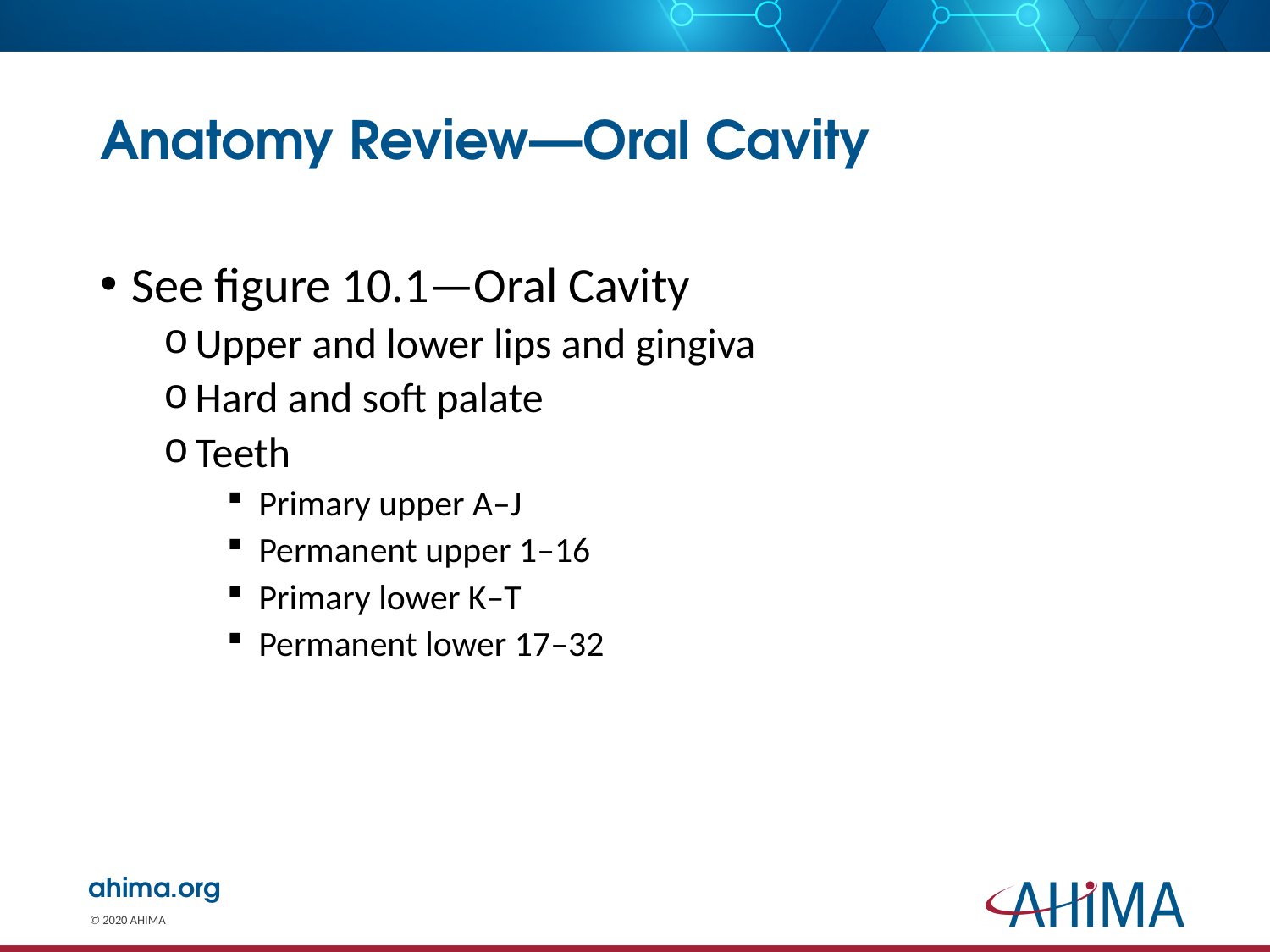

# Anatomy Review—Oral Cavity
See figure 10.1—Oral Cavity
Upper and lower lips and gingiva
Hard and soft palate
Teeth
Primary upper A–J
Permanent upper 1–16
Primary lower K–T
Permanent lower 17–32